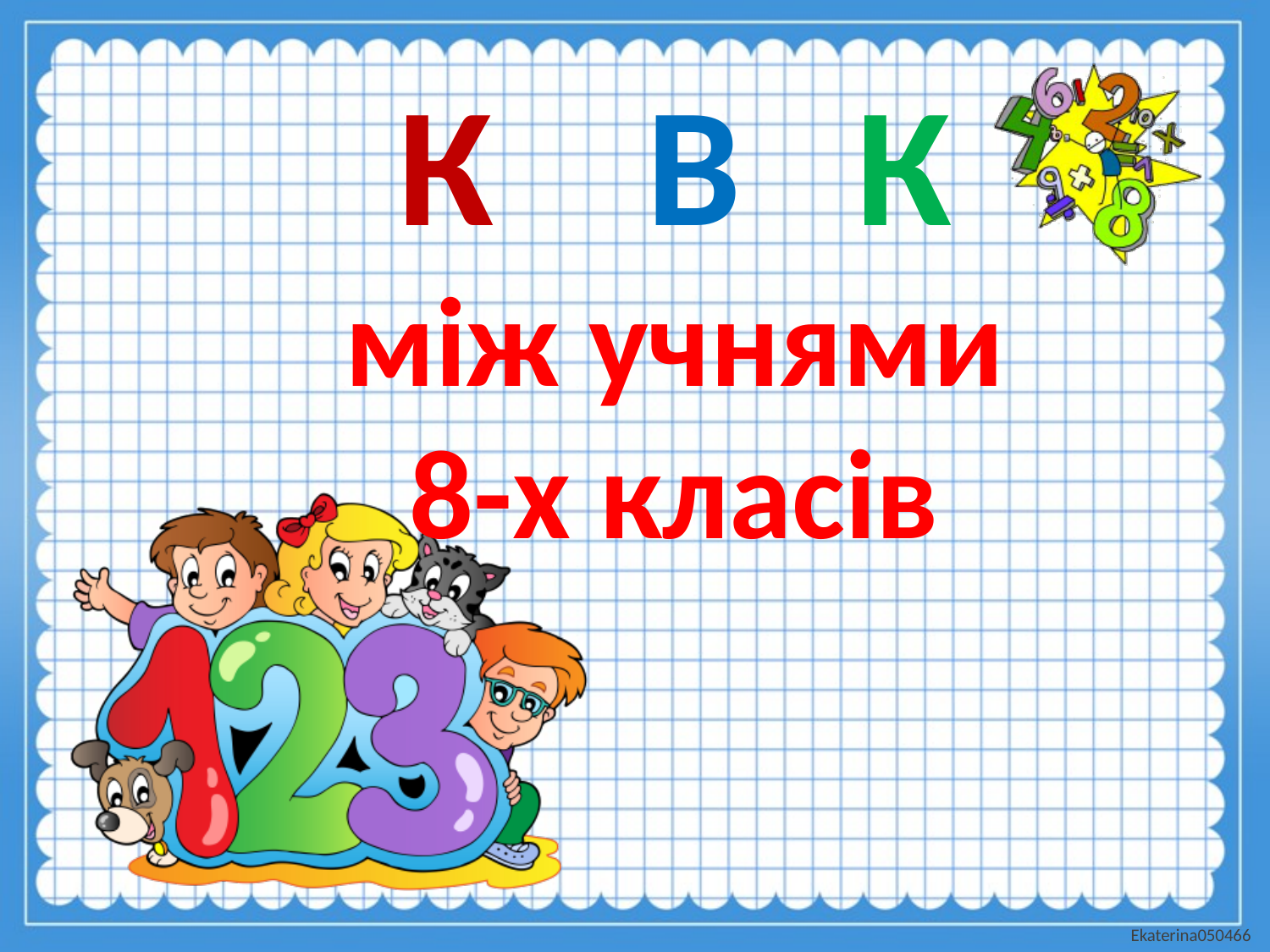

К    В   К
між учнями
8-х класів